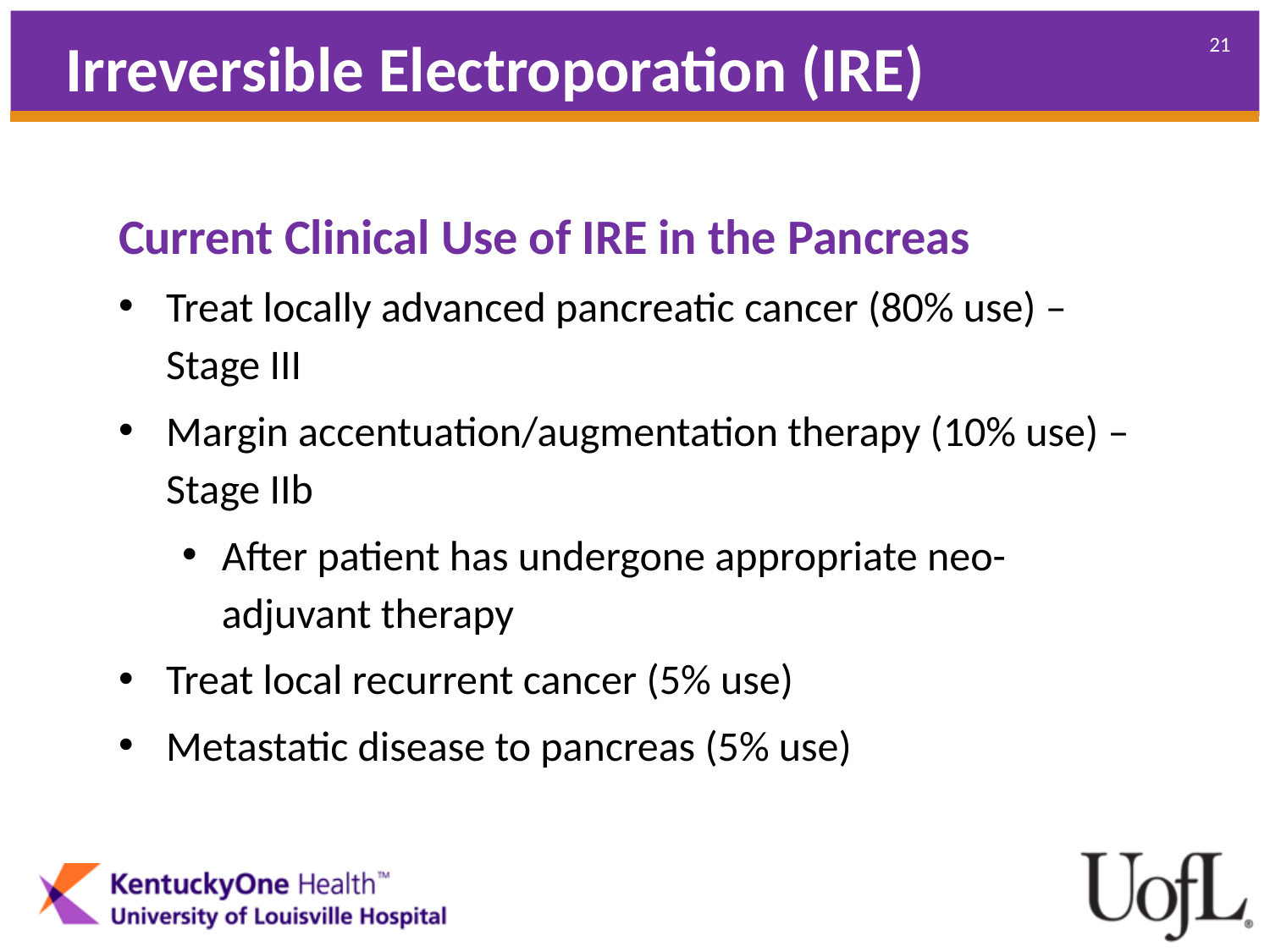

Irreversible Electroporation (IRE)
Current Clinical Use of IRE in the Pancreas
Treat locally advanced pancreatic cancer (80% use) – Stage III
Margin accentuation/augmentation therapy (10% use) – Stage IIb
After patient has undergone appropriate neo-adjuvant therapy
Treat local recurrent cancer (5% use)
Metastatic disease to pancreas (5% use)